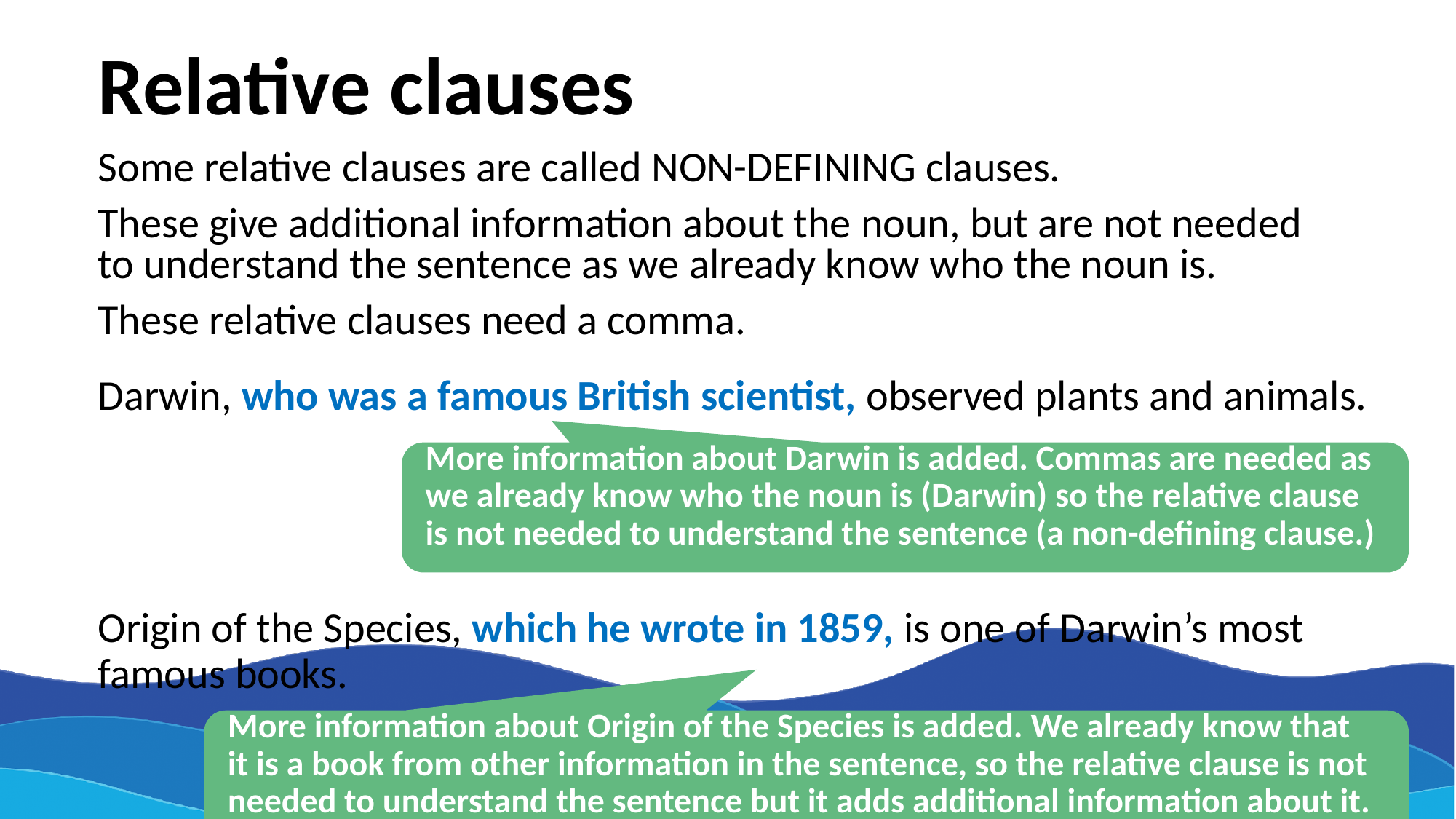

Relative clauses
Some relative clauses are called NON-DEFINING clauses.
These give additional information about the noun, but are not needed to understand the sentence as we already know who the noun is.
These relative clauses need a comma.
Darwin, who was a famous British scientist, observed plants and animals.
More information about Darwin is added. Commas are needed as we already know who the noun is (Darwin) so the relative clause is not needed to understand the sentence (a non-defining clause.)

Origin of the Species, which he wrote in 1859, is one of Darwin’s most famous books.
More information about Origin of the Species is added. We already know that it is a book from other information in the sentence, so the relative clause is not needed to understand the sentence but it adds additional information about it.